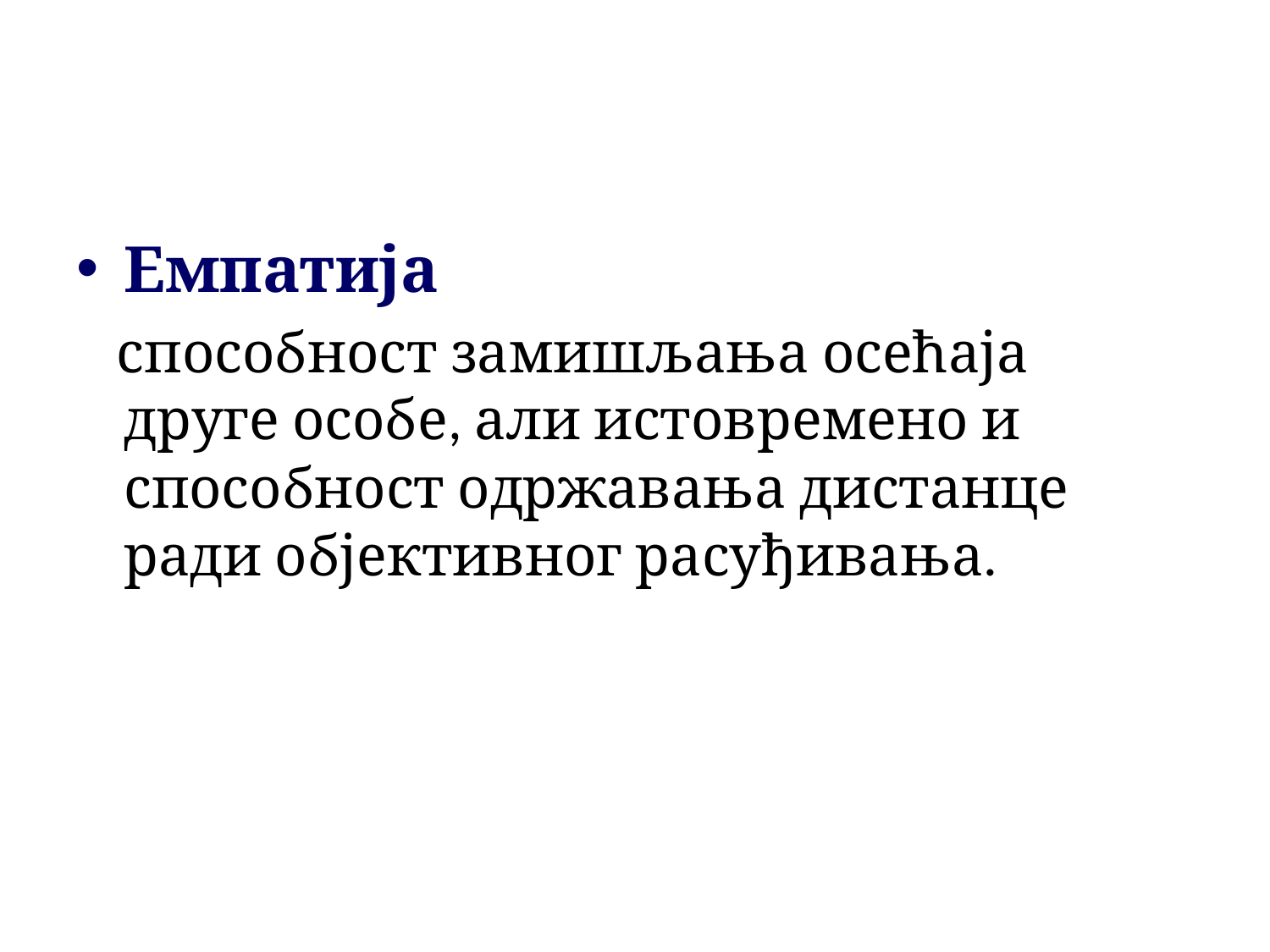

Емпатија
   способност замишљања осећаја друге особе, али истовремено и способност одржавања дистанце ради објективног расуђивања.